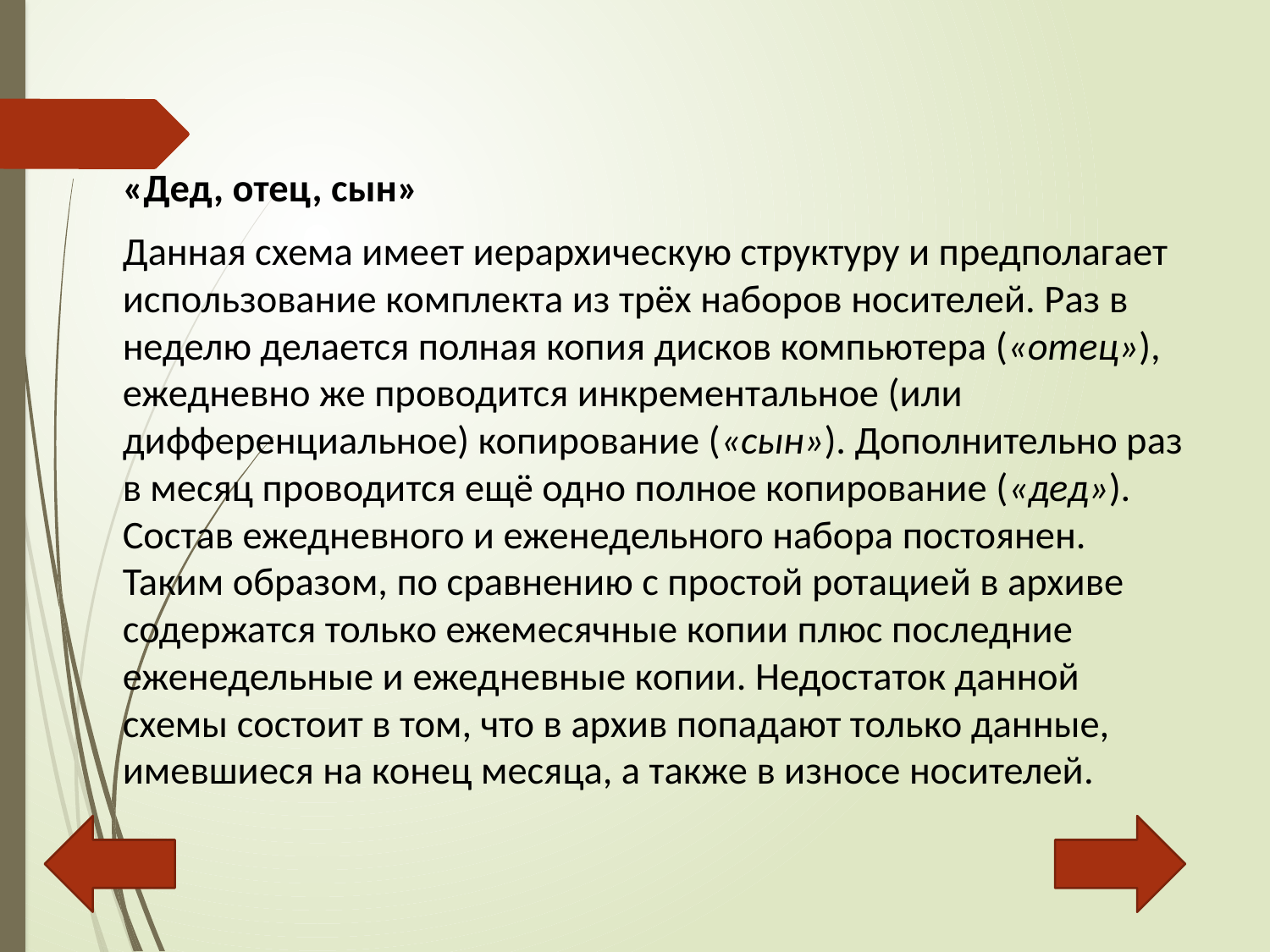

«Дед, отец, сын»
Данная схема имеет иерархическую структуру и предполагает использование комплекта из трёх наборов носителей. Раз в неделю делается полная копия дисков компьютера («отец»), ежедневно же проводится инкрементальное (или дифференциальное) копирование («сын»). Дополнительно раз в месяц проводится ещё одно полное копирование («дед»). Состав ежедневного и еженедельного набора постоянен. Таким образом, по сравнению с простой ротацией в архиве содержатся только ежемесячные копии плюс последние еженедельные и ежедневные копии. Недостаток данной схемы состоит в том, что в архив попадают только данные, имевшиеся на конец месяца, а также в износе носителей.